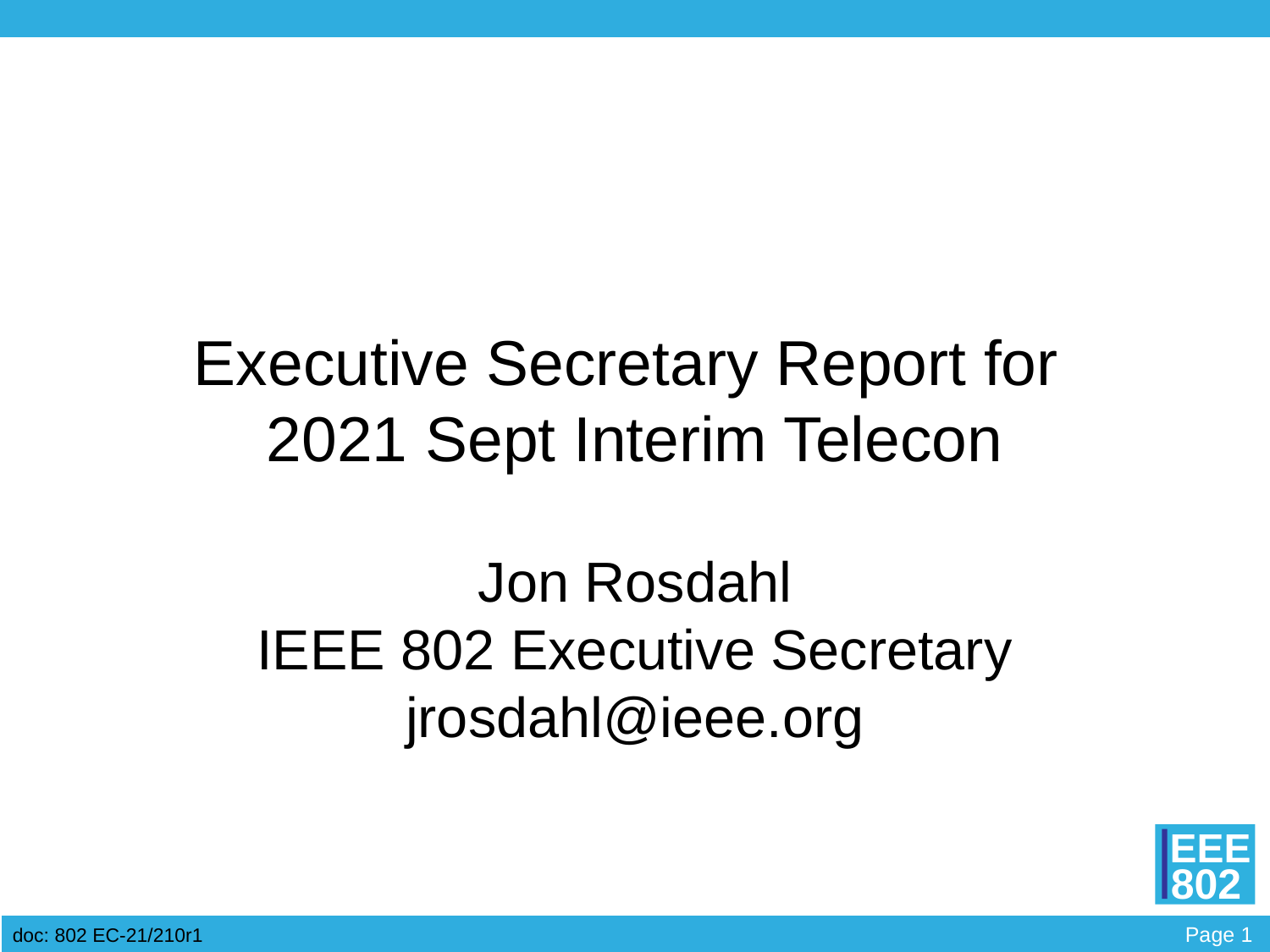

# Executive Secretary Report for 2021 Sept Interim Telecon
Jon Rosdahl
IEEE 802 Executive Secretary
jrosdahl@ieee.org